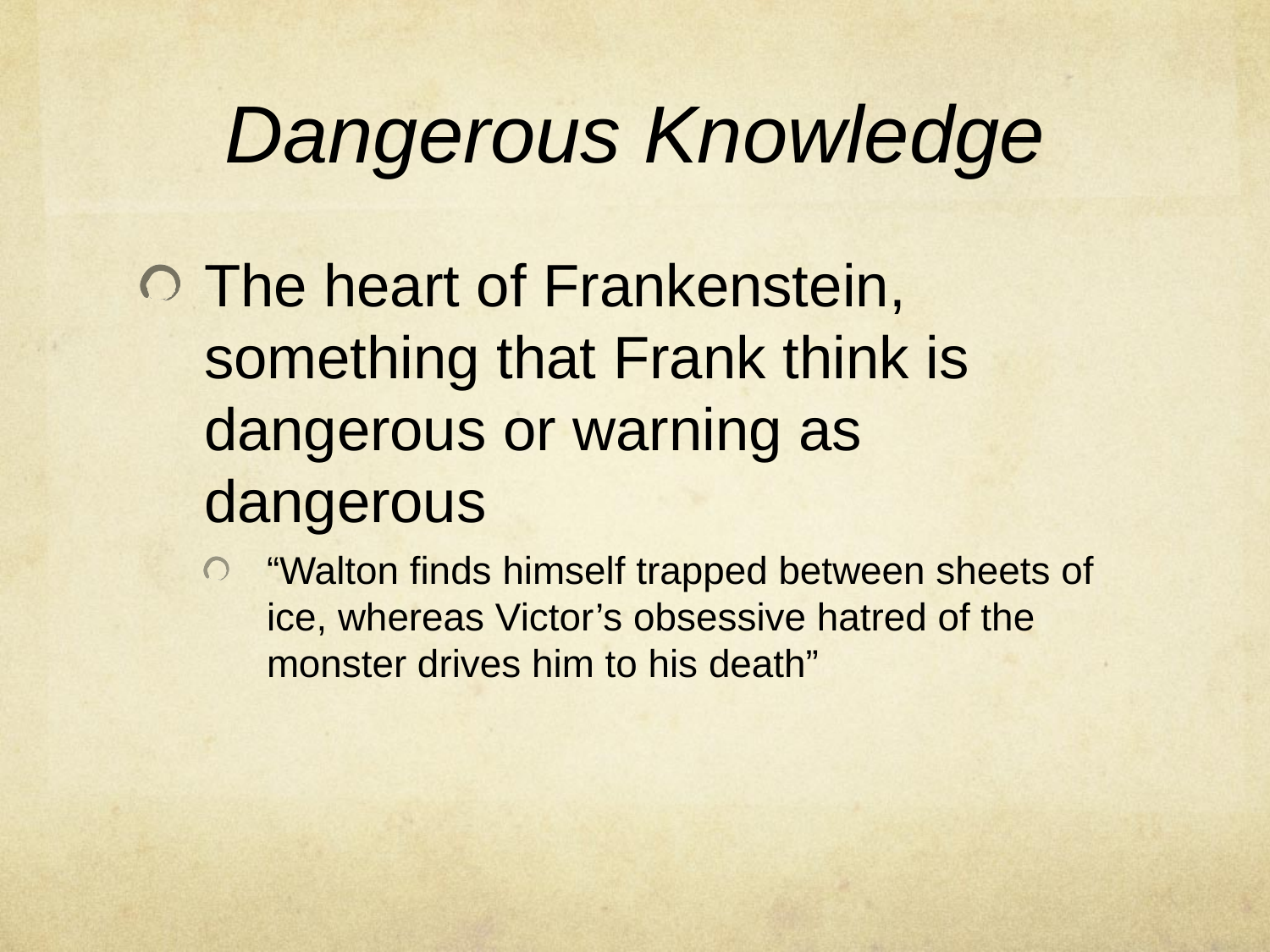

# Dangerous Knowledge
The heart of Frankenstein, something that Frank think is dangerous or warning as dangerous
“Walton finds himself trapped between sheets of ice, whereas Victor’s obsessive hatred of the monster drives him to his death”